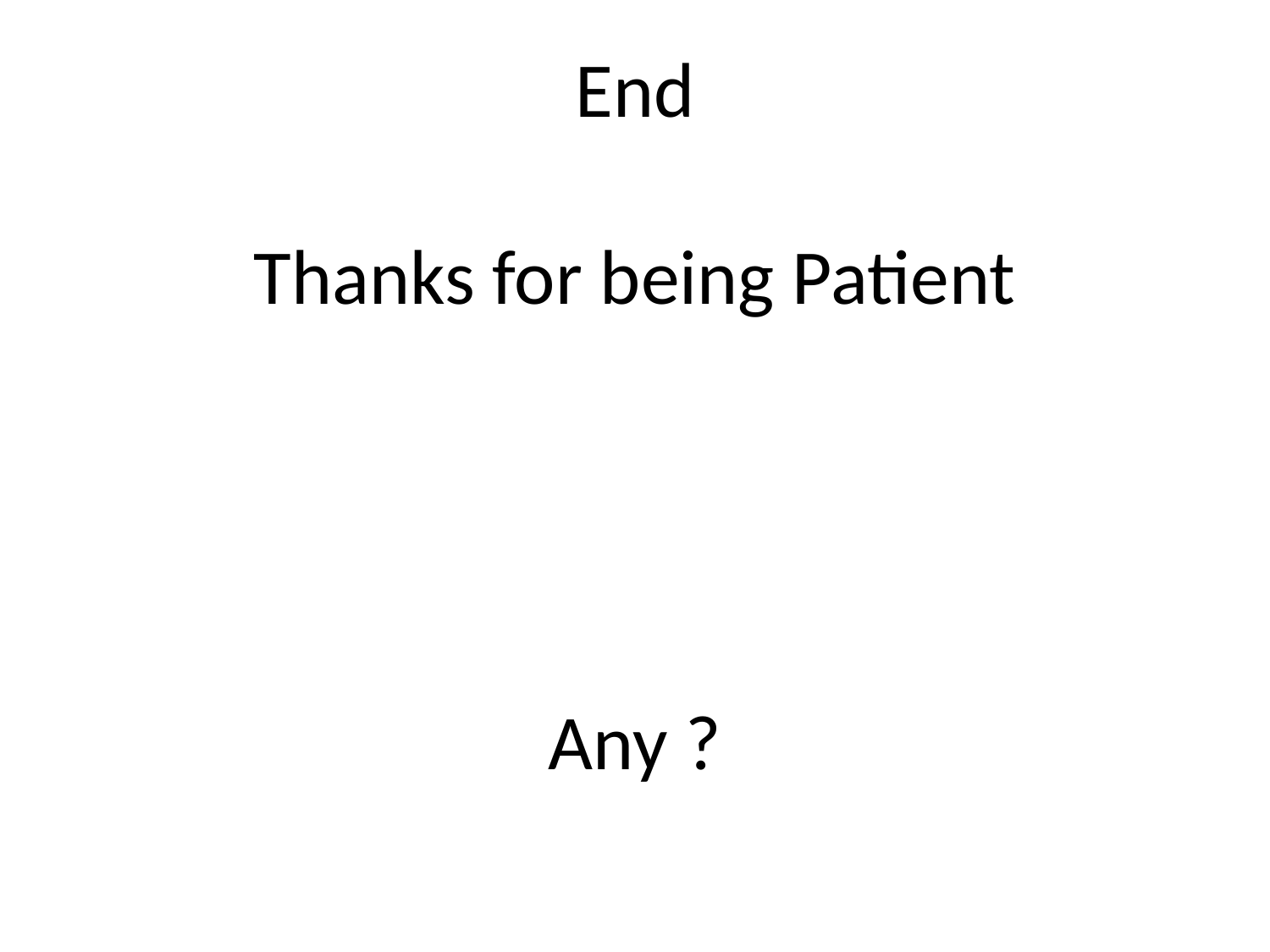

# End Thanks for being Patient Any ?